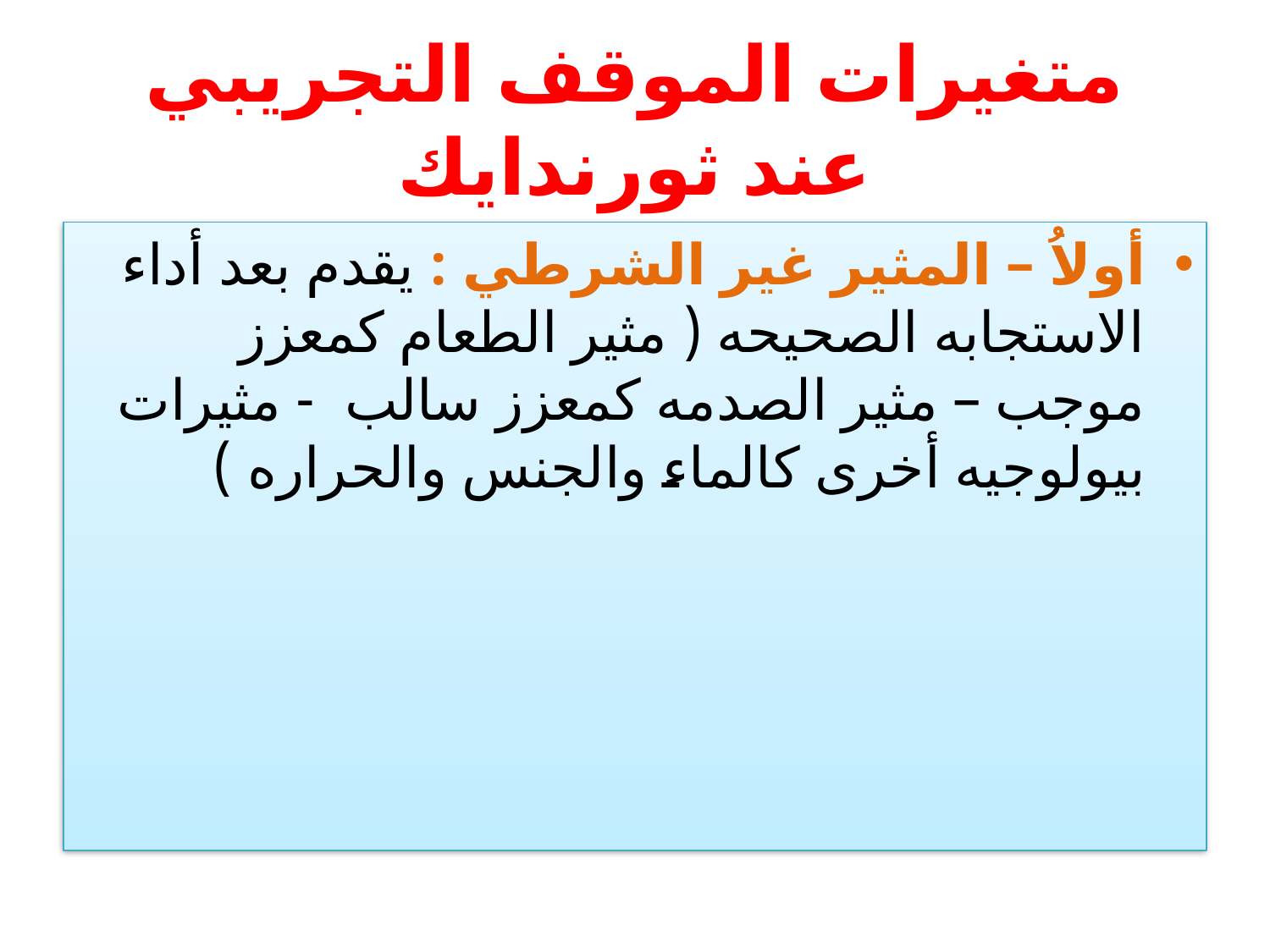

# متغيرات الموقف التجريبي عند ثورندايك
أولاُ – المثير غير الشرطي : يقدم بعد أداء الاستجابه الصحيحه ( مثير الطعام كمعزز موجب – مثير الصدمه كمعزز سالب  - مثيرات بيولوجيه أخرى كالماء والجنس والحراره )